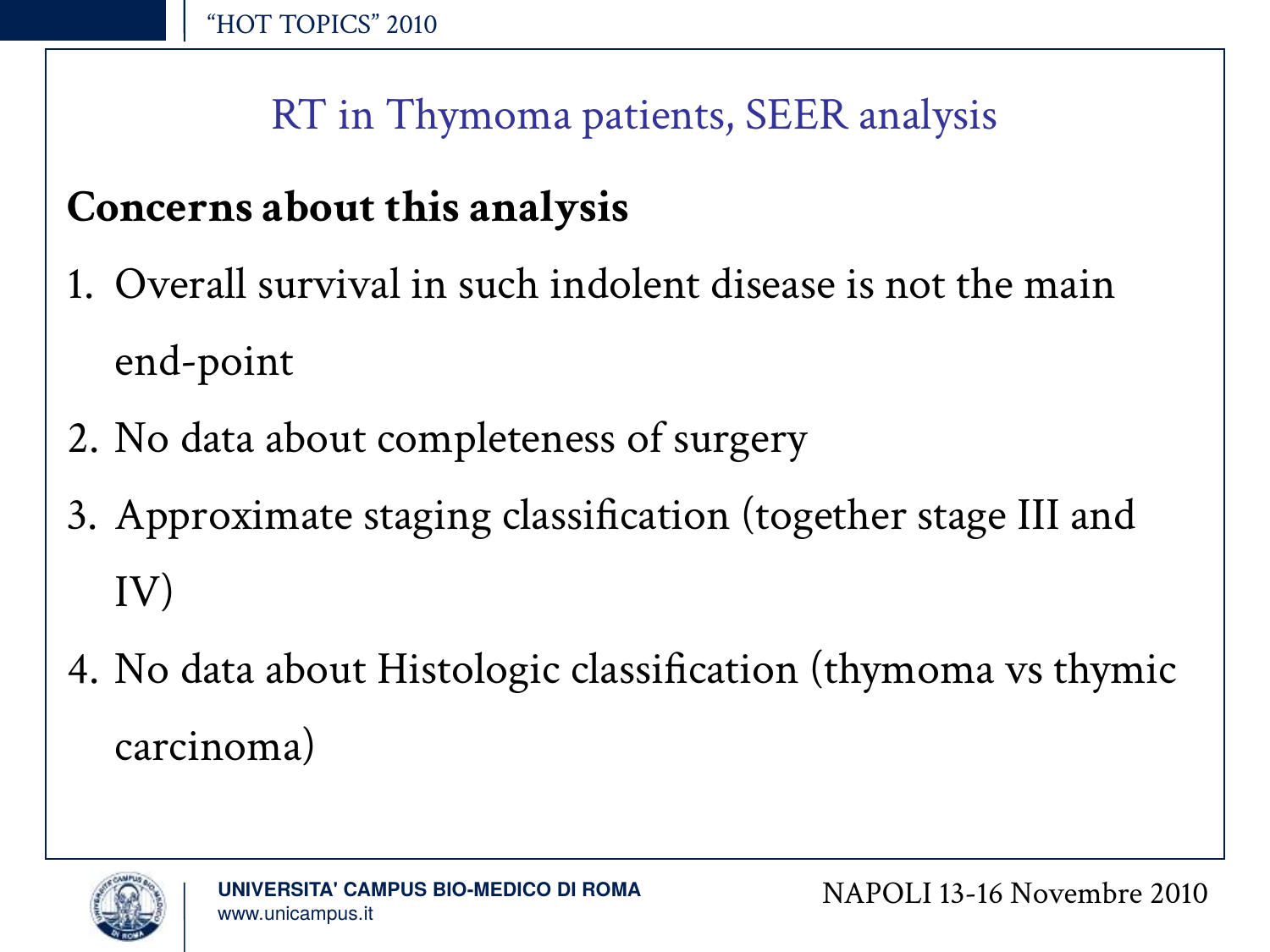

# “HOT TOPICS” 2010
RT in Thymoma patients, SEER analysis
Concerns about this analysis
Overall survival in such indolent disease is not the main end-point
No data about completeness of surgery
Approximate staging classification (together stage III and IV)
No data about Histologic classification (thymoma vs thymic carcinoma)
NAPOLI 13-16 Novembre 2010